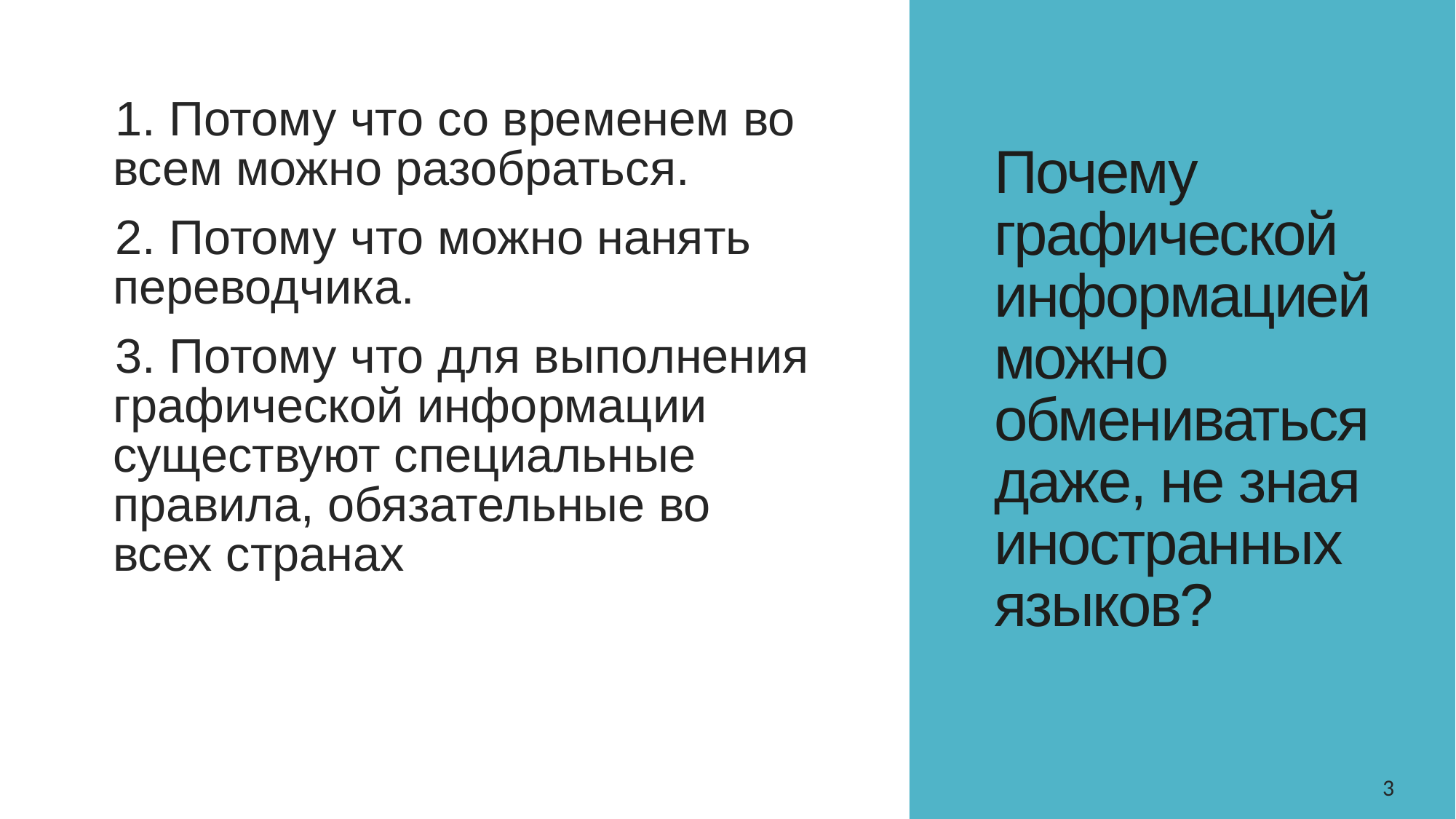

1. Потому что со временем во всем можно разобраться.
2. Потому что можно нанять переводчика.
3. Потому что для выполнения графической информации существуют специальные правила, обязательные во всех странах

# Почему графической информацией можно обмениваться даже, не зная иностранных языков?
3